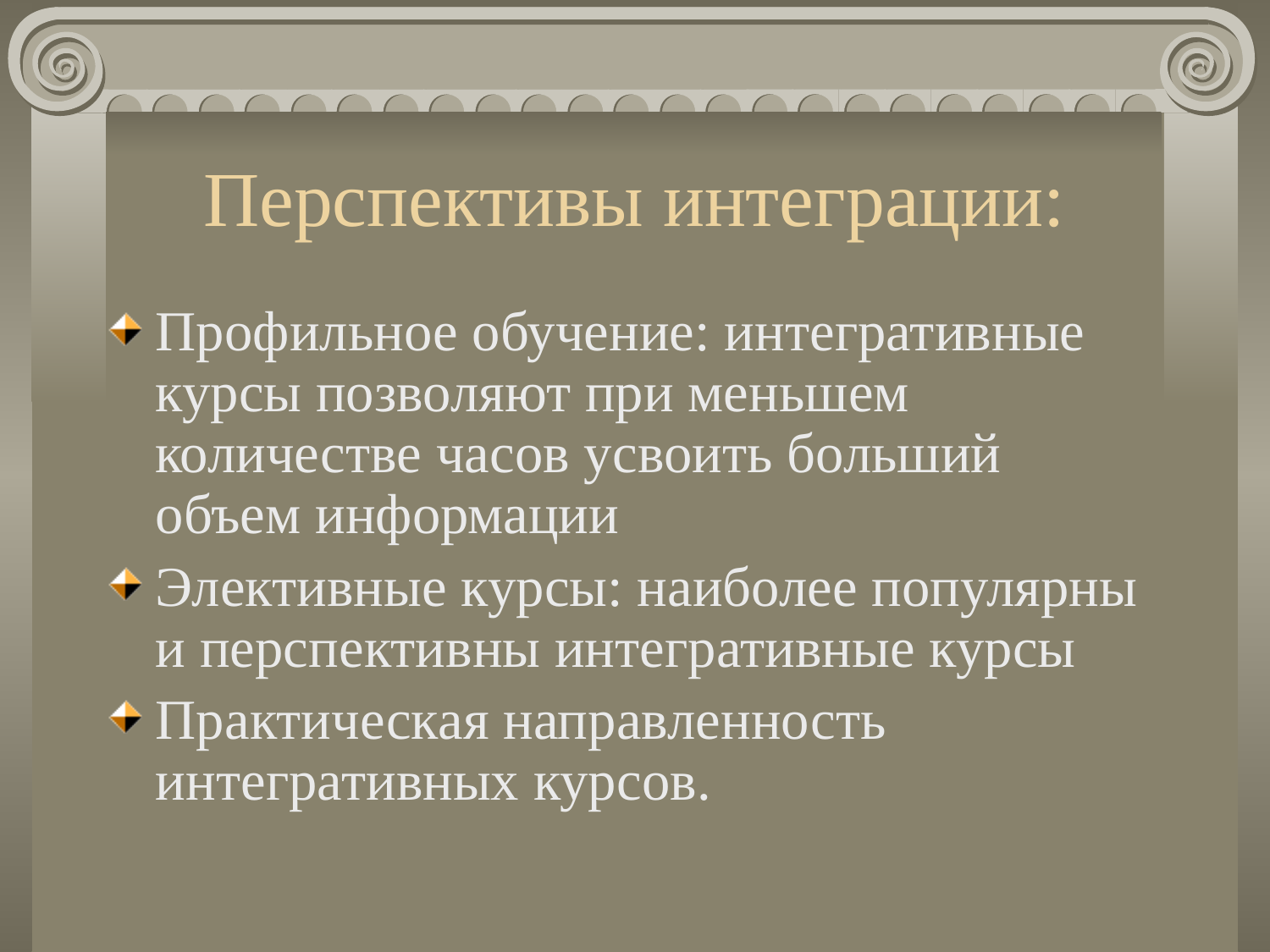

# Перспективы интеграции:
Профильное обучение: интегративные курсы позволяют при меньшем количестве часов усвоить больший объем информации
Элективные курсы: наиболее популярны и перспективны интегративные курсы
Практическая направленность интегративных курсов.